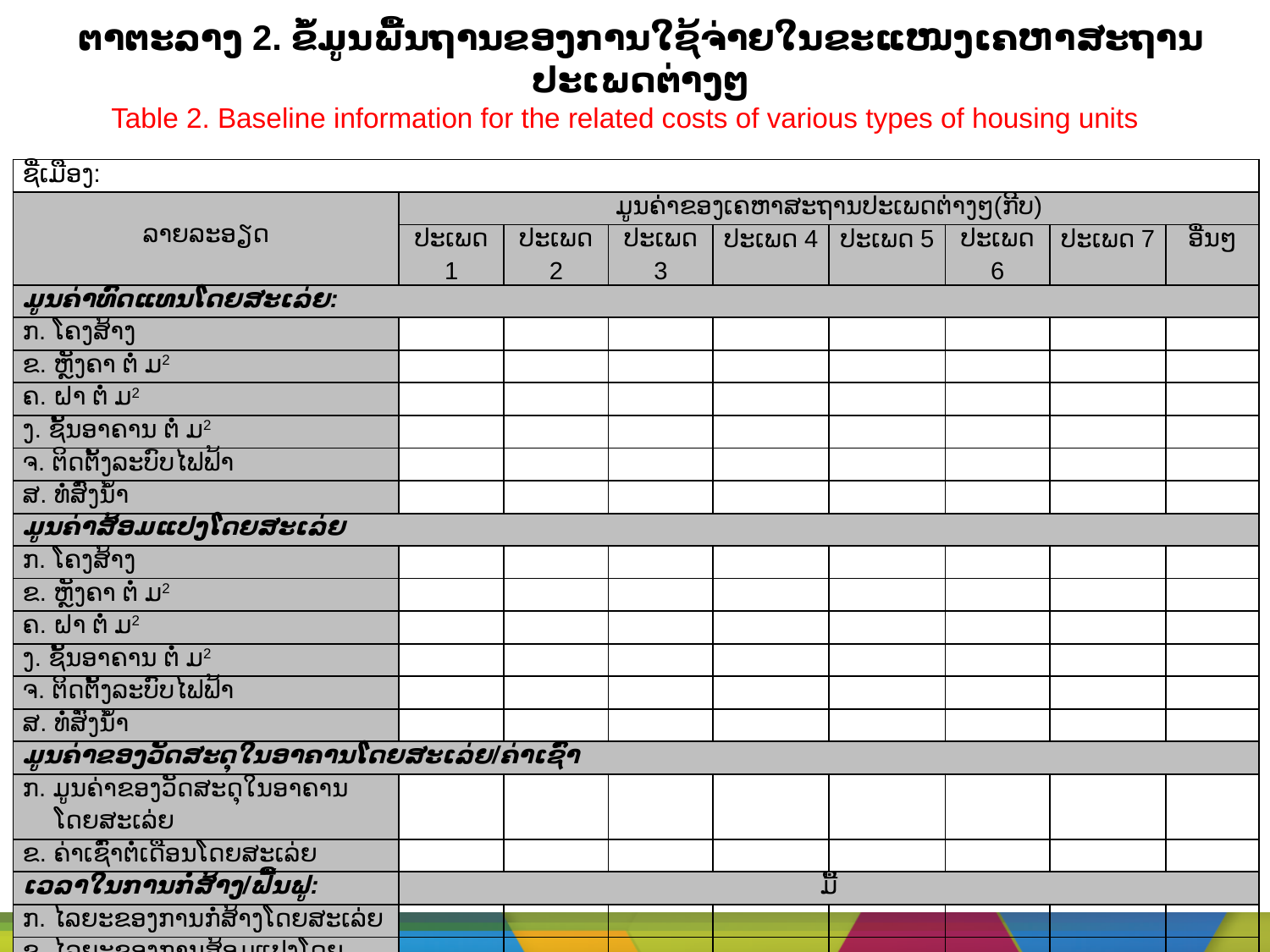

# ຕາຕະລາງ 2. ຂໍ້ມູນພື້ນຖານຂອງການໃຊ້ຈ່າຍໃນຂະແໜງເຄຫາສະຖານປະເພດຕ່າງໆ Table 2. Baseline information for the related costs of various types of housing units
| ຊື່ເມືອງ: |  |  |  |  |  |  |  |  |
| --- | --- | --- | --- | --- | --- | --- | --- | --- |
| ລາຍລະອຽດ | ມູນຄ່າຂອງເຄຫາສະຖານປະເພດຕ່າງໆ(ກີບ) |  |  |  |  |  |  |  |
|  | ປະເພດ 1 | ປະເພດ 2 | ປະເພດ 3 | ປະເພດ 4 | ປະເພດ 5 | ປະເພດ 6 | ປະເພດ 7 | ອື່ນໆ |
| ມູນຄ່າທົດແທນໂດຍສະເລ່ຍ: |  |  |  |  |  |  |  |  |
| ກ. ໂຄງສ້າງ |  |  |  |  |  |  |  |  |
| ຂ. ຫຼັງຄາ ຕໍ່ ມ2 |  |  |  |  |  |  |  |  |
| ຄ. ຝາ ຕໍ່ ມ2 |  |  |  |  |  |  |  |  |
| ງ. ຊັ້ນອາຄານ ຕໍ່ ມ2 |  |  |  |  |  |  |  |  |
| ຈ. ຕິດຕັ້ງລະບົບໄຟຟ້າ |  |  |  |  |  |  |  |  |
| ສ. ທໍ່ສົ່ງນ້ຳ |  |  |  |  |  |  |  |  |
| ມູນຄ່າສ້ອມແປງໂດຍສະເລ່ຍ |  |  |  |  |  |  |  |  |
| ກ. ໂຄງສ້າງ |  |  |  |  |  |  |  |  |
| ຂ. ຫຼັງຄາ ຕໍ່ ມ2 |  |  |  |  |  |  |  |  |
| ຄ. ຝາ ຕໍ່ ມ2 |  |  |  |  |  |  |  |  |
| ງ. ຊັ້ນອາຄານ ຕໍ່ ມ2 |  |  |  |  |  |  |  |  |
| ຈ. ຕິດຕັ້ງລະບົບໄຟຟ້າ |  |  |  |  |  |  |  |  |
| ສ. ທໍ່ສົ່ງນ້ຳ |  |  |  |  |  |  |  |  |
| ມູນຄ່າຂອງວັດສະດຸໃນອາຄານໂດຍສະເລ່ຍ/ຄ່າເຊົ່າ |  |  |  |  |  |  |  |  |
| ກ. ມູນຄ່າຂອງວັດສະດຸໃນອາຄານ ໂດຍສະເລ່ຍ |  |  |  |  |  |  |  |  |
| ຂ. ຄ່າເຊົ່າຕໍ່ເດືອນໂດຍສະເລ່ຍ |  |  |  |  |  |  |  |  |
| ເວລາໃນການກໍ່ສ້າງ/ຟື້ນຟູ: | ມື້ |  |  |  |  |  |  |  |
| ກ. ໄລຍະຂອງການກໍ່ສ້າງໂດຍສະເລ່ຍ |  |  |  |  |  |  |  |  |
| ຂ. ໄລຍະຂອງການສ້ອມແປງໂດຍ ສະເລ່ຍ |  |  |  |  |  |  |  |  |